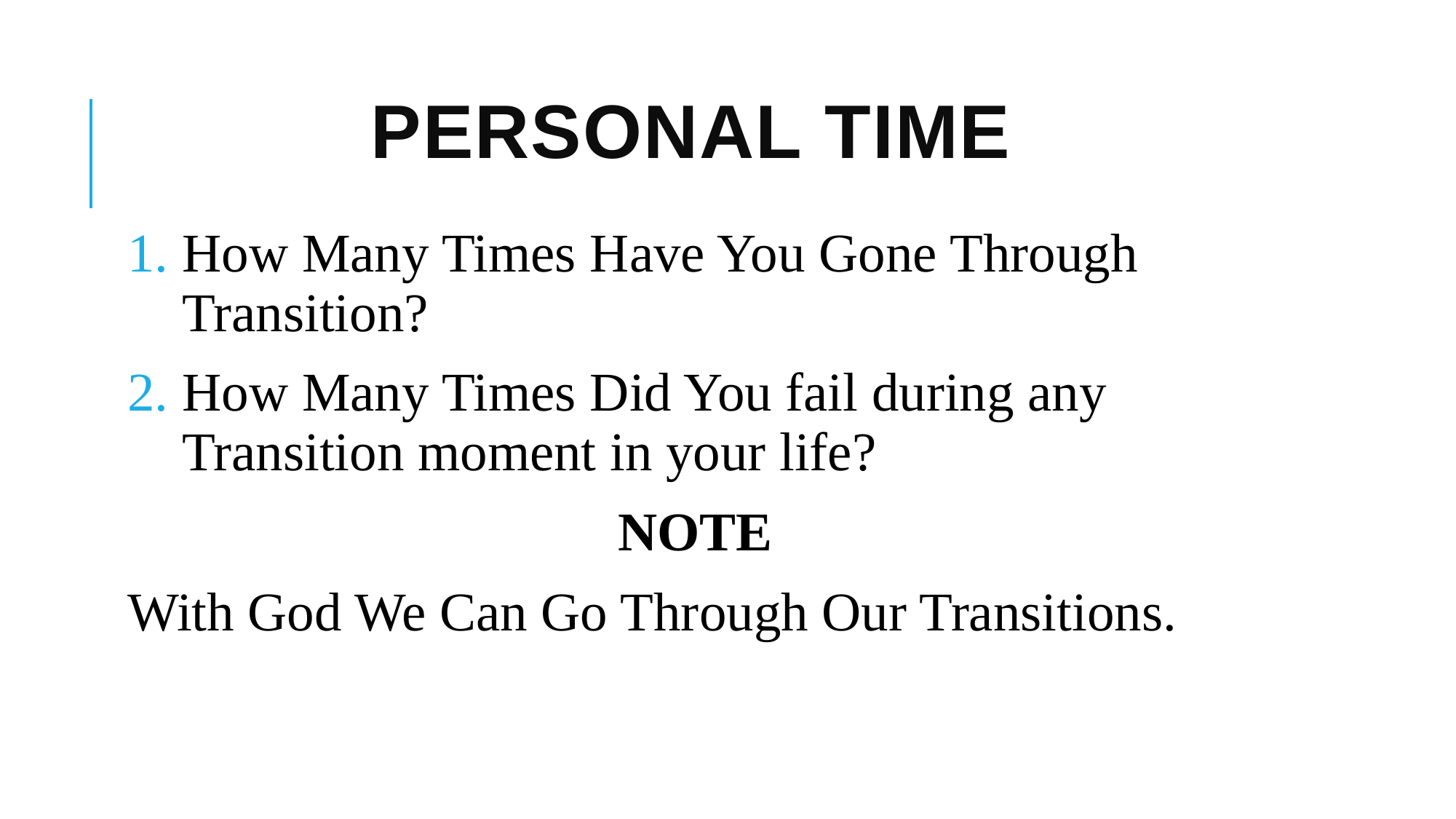

# PERSONAL TIME
How Many Times Have You Gone Through Transition?
How Many Times Did You fail during any Transition moment in your life?
NOTE
With God We Can Go Through Our Transitions.